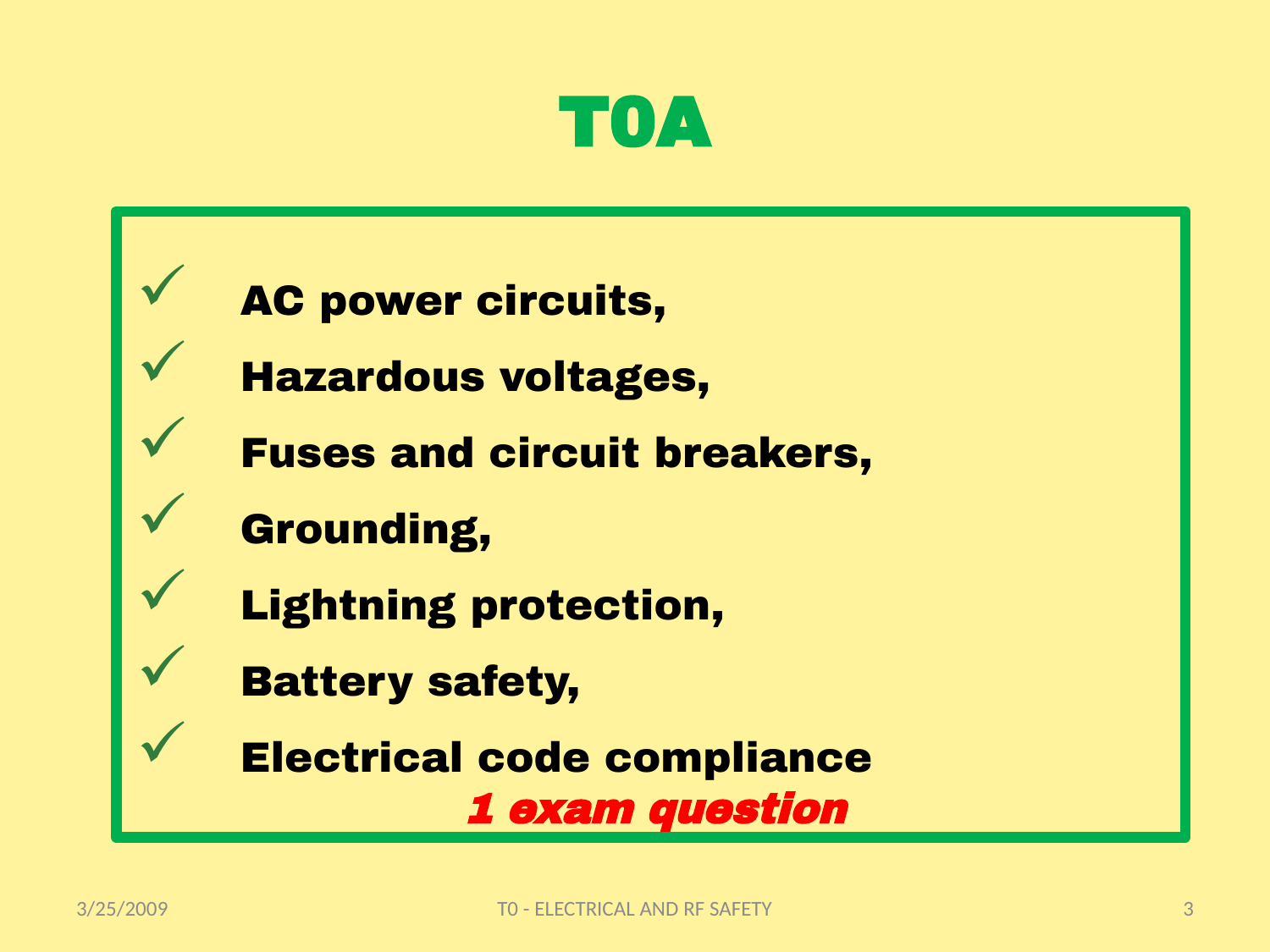

# T0A

AC power circuits,
Hazardous voltages,
Fuses and circuit breakers,
Grounding,
Lightning protection,
Battery safety,
Electrical code compliance
1 exam question
3/25/2009
T0 - ELECTRICAL AND RF SAFETY
3